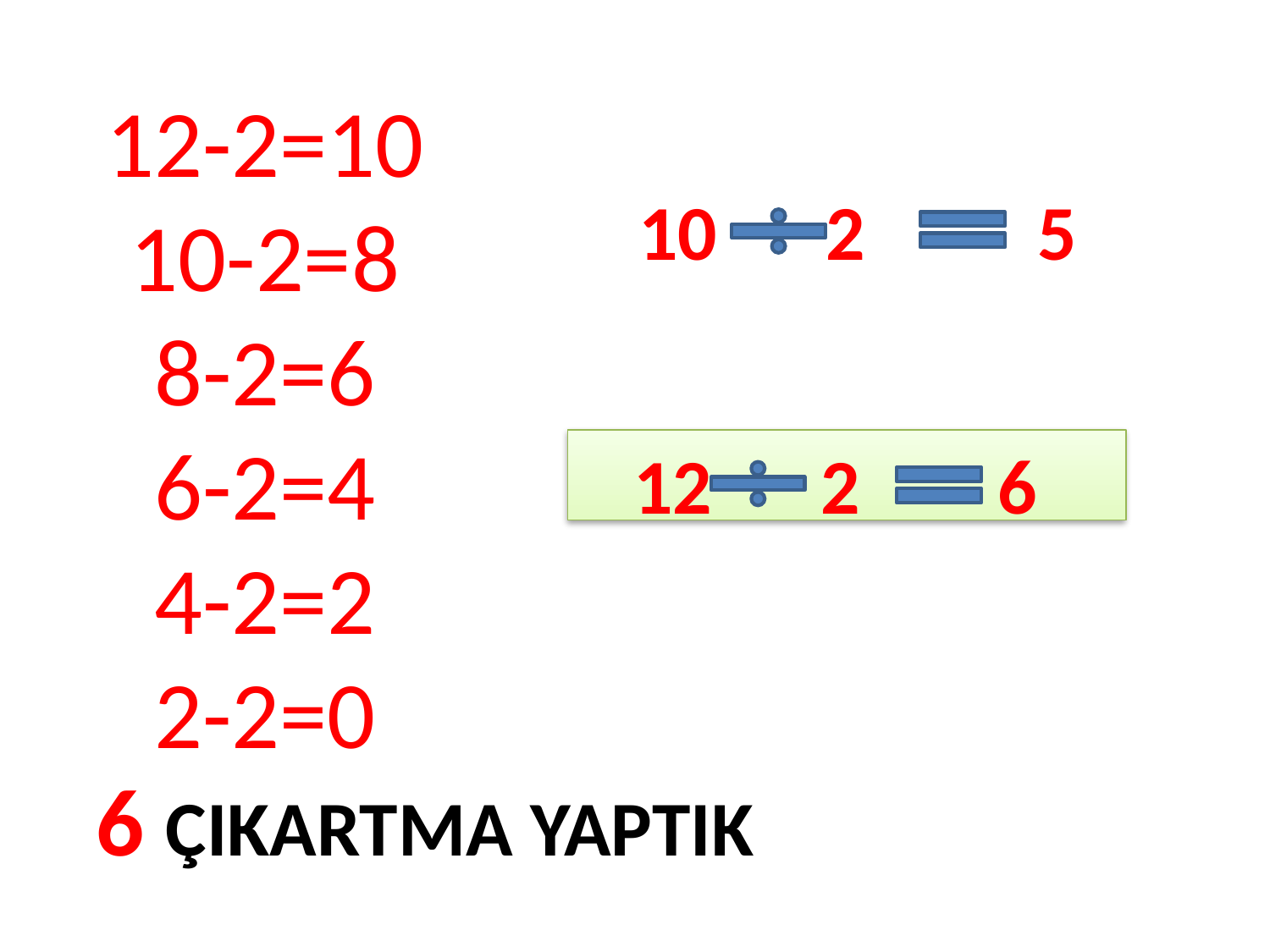

12-2=10
10-2=8
8-2=6
6-2=4
4-2=2
2-2=0
10
2
5

12
2
6

6 ÇIKARTMA YAPTIK